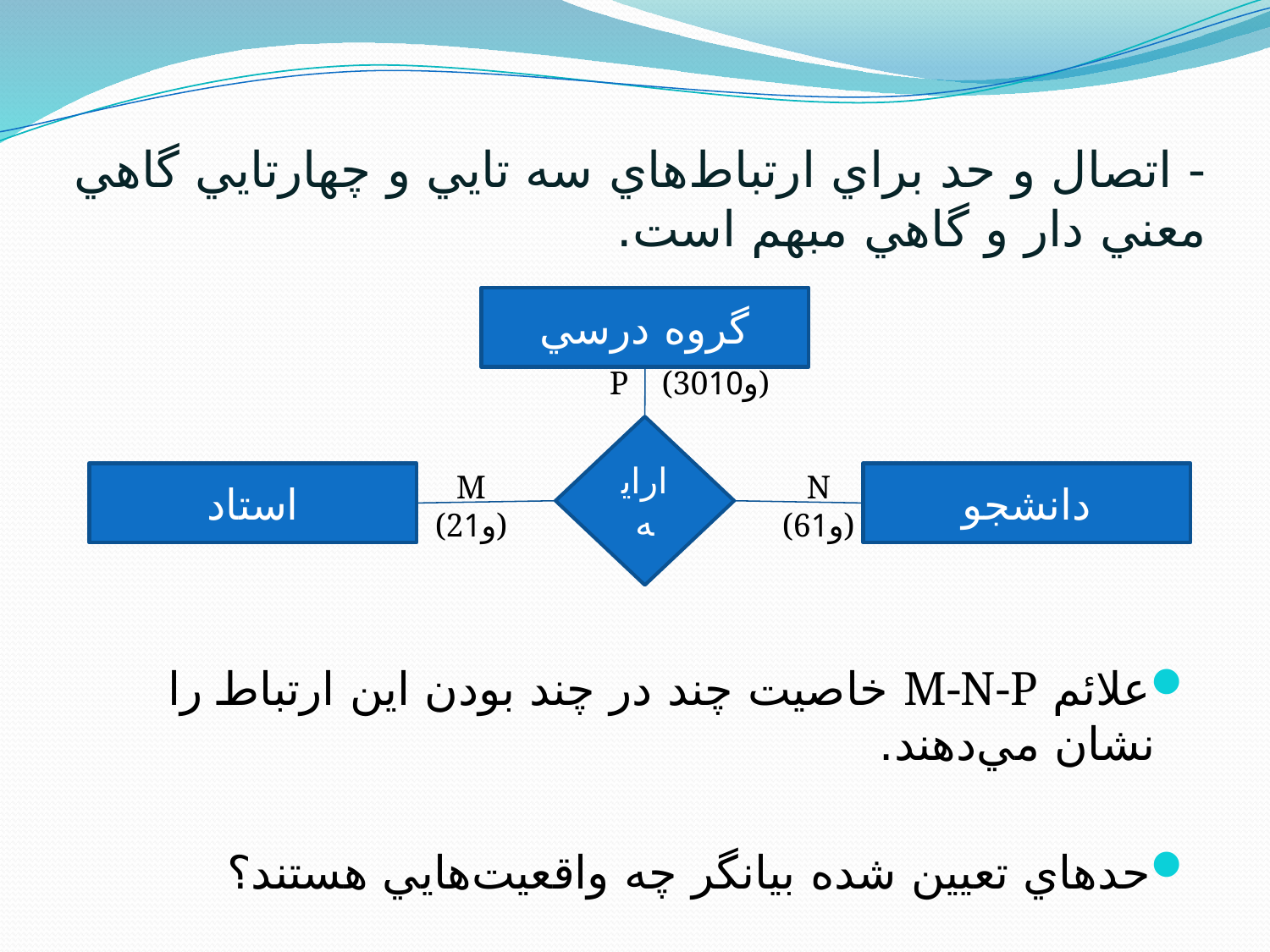

# - اتصال و حد براي ارتباط‌هاي سه تايي و چهارتايي گاهي معني دار و گاهي مبهم است.

علائم M-N-P خاصيت چند در چند بودن اين ارتباط را نشان مي‌دهند.

حد‌هاي تعيين شده بيانگر چه واقعيت‌هايي هستند؟
گروه درسي
ارايه
استاد
دانشجو
P    (30و10)
M
(2و1)
N
(6و1)